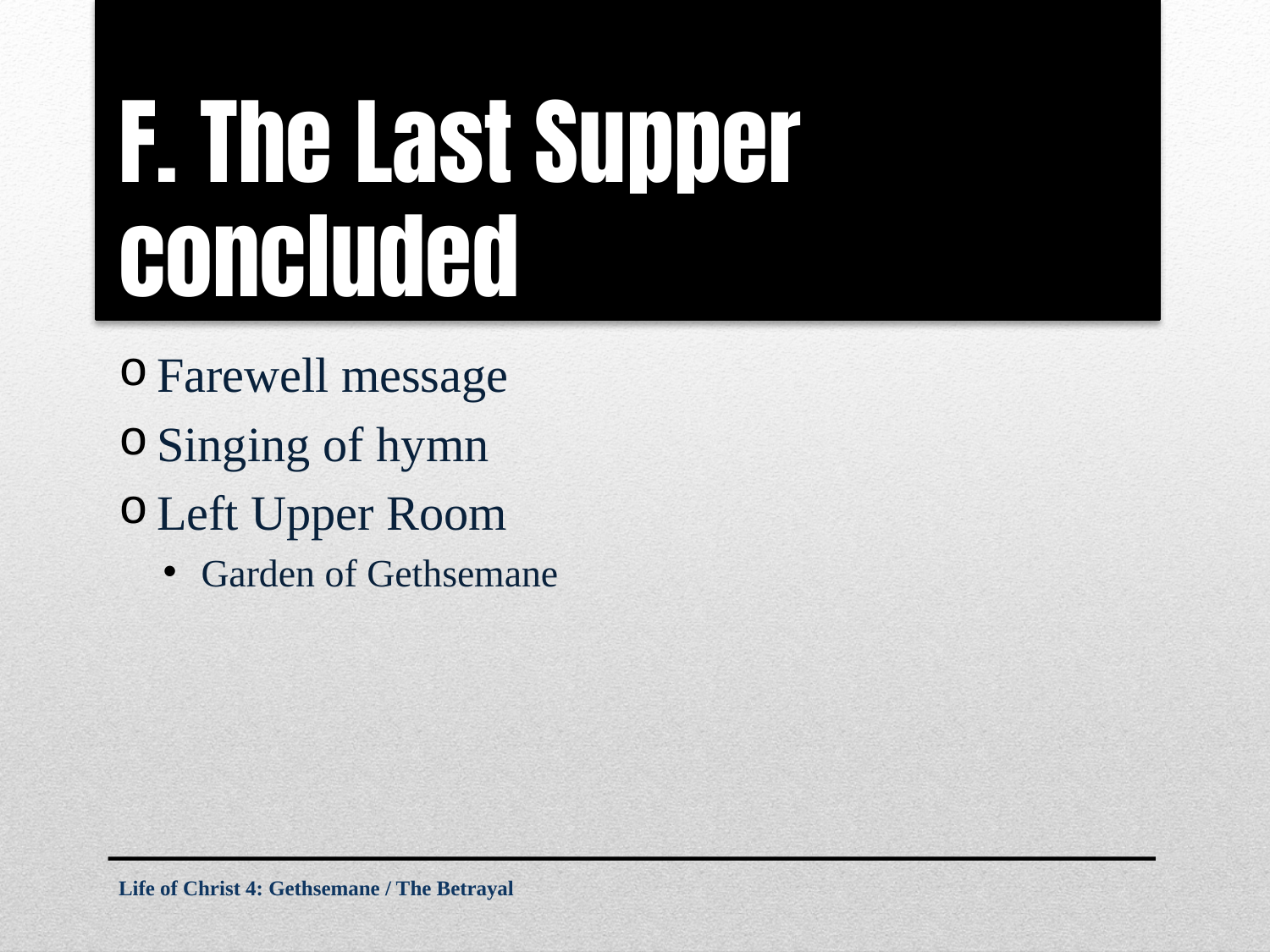

# F. The Last Supper concluded
Farewell message
Singing of hymn
Left Upper Room
Garden of Gethsemane

Life of Christ 4: Gethsemane / The Betrayal